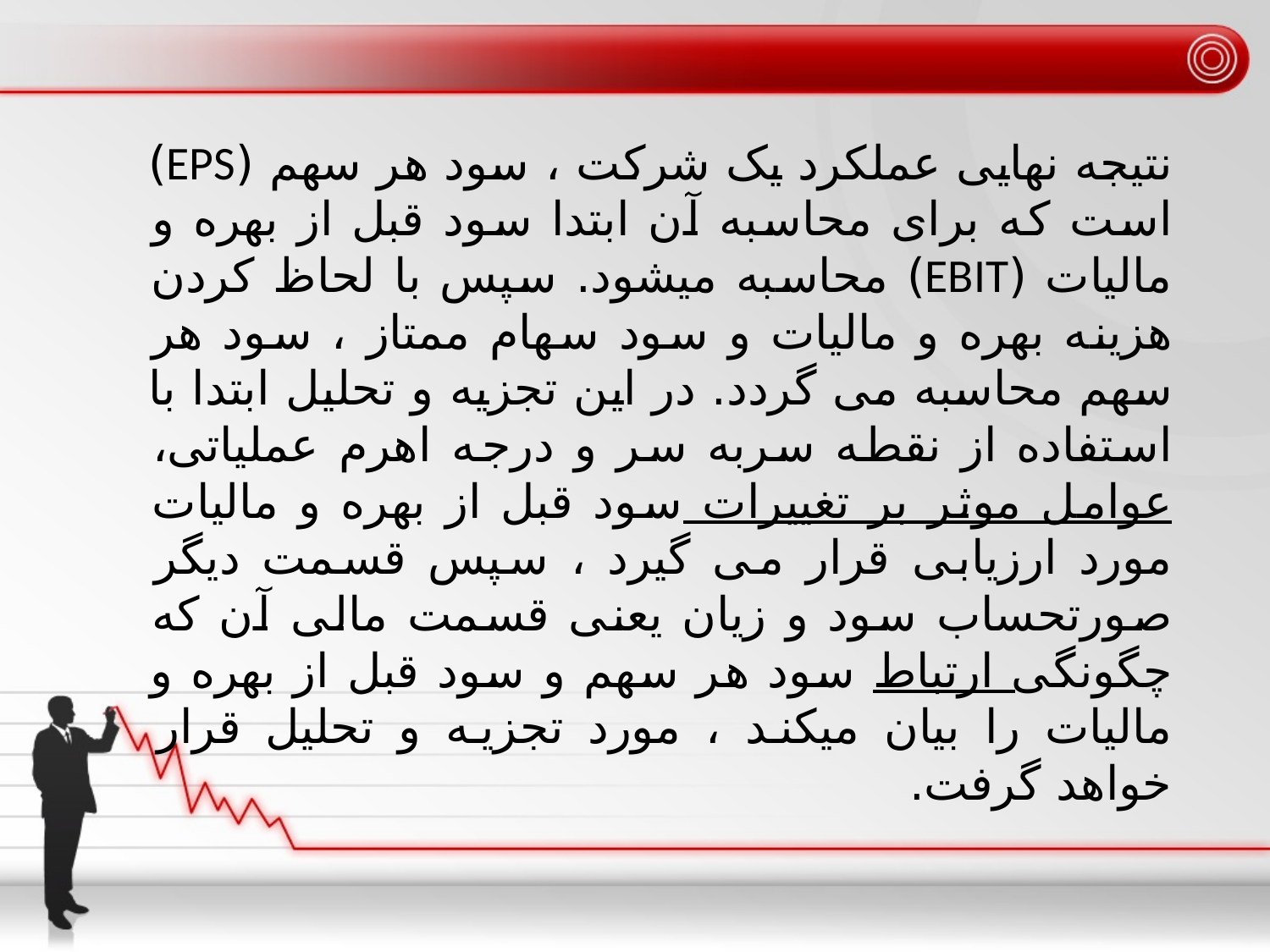

نتیجه نهایی عملکرد یک شرکت ، سود هر سهم (EPS) است که برای محاسبه آن ابتدا سود قبل از بهره و مالیات (EBIT) محاسبه میشود. سپس با لحاظ کردن هزینه بهره و مالیات و سود سهام ممتاز ، سود هر سهم محاسبه می گردد. در این تجزیه و تحلیل ابتدا با استفاده از نقطه سربه سر و درجه اهرم عملیاتی، عوامل موثر بر تغییرات سود قبل از بهره و مالیات مورد ارزیابی قرار می گیرد ، سپس قسمت دیگر صورتحساب سود و زیان یعنی قسمت مالی آن که چگونگی ارتباط سود هر سهم و سود قبل از بهره و مالیات را بیان میکند ، مورد تجزیه و تحلیل قرار خواهد گرفت.